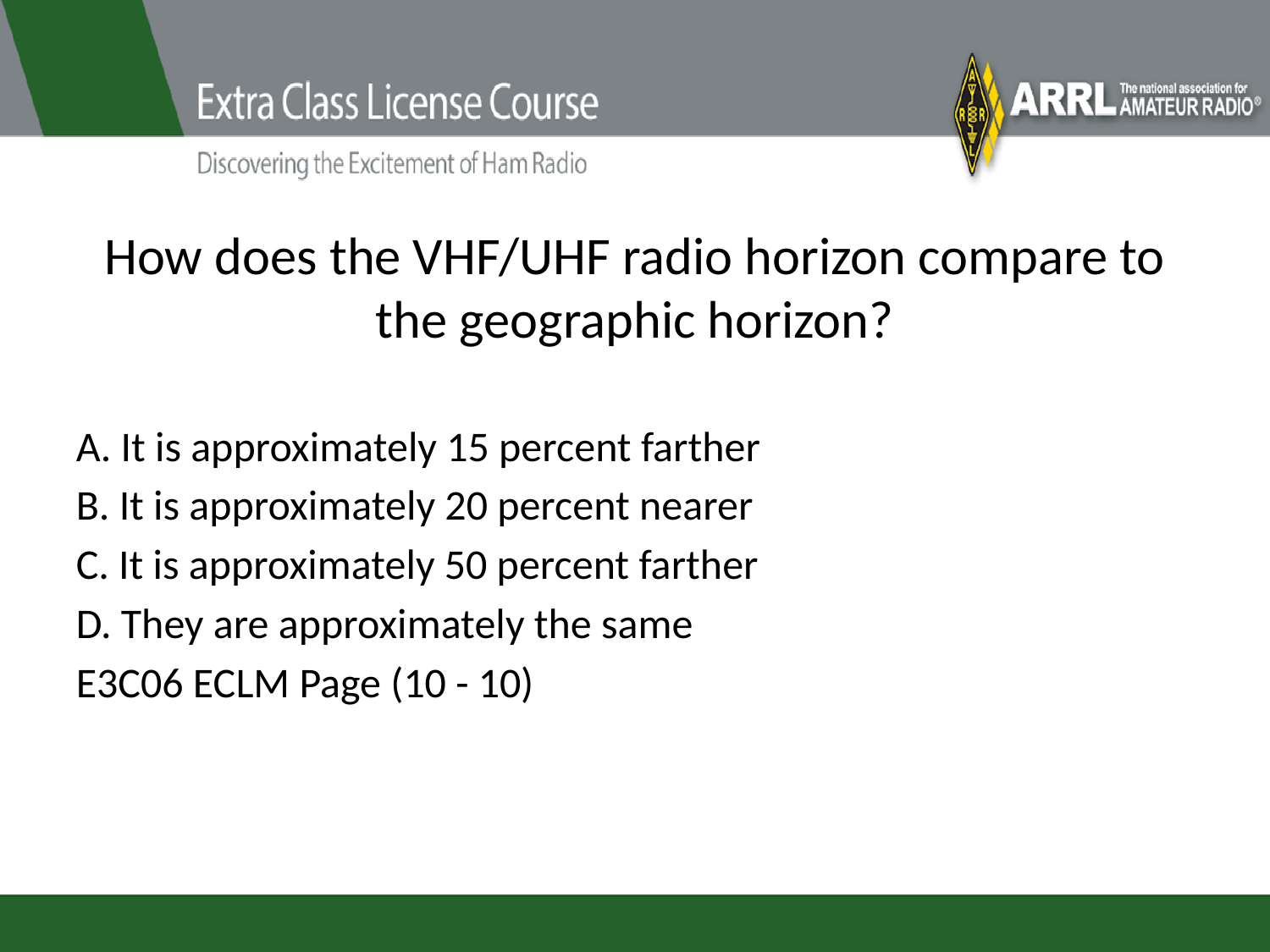

# How does the VHF/UHF radio horizon compare to the geographic horizon?
A. It is approximately 15 percent farther
B. It is approximately 20 percent nearer
C. It is approximately 50 percent farther
D. They are approximately the same
E3C06 ECLM Page (10 - 10)